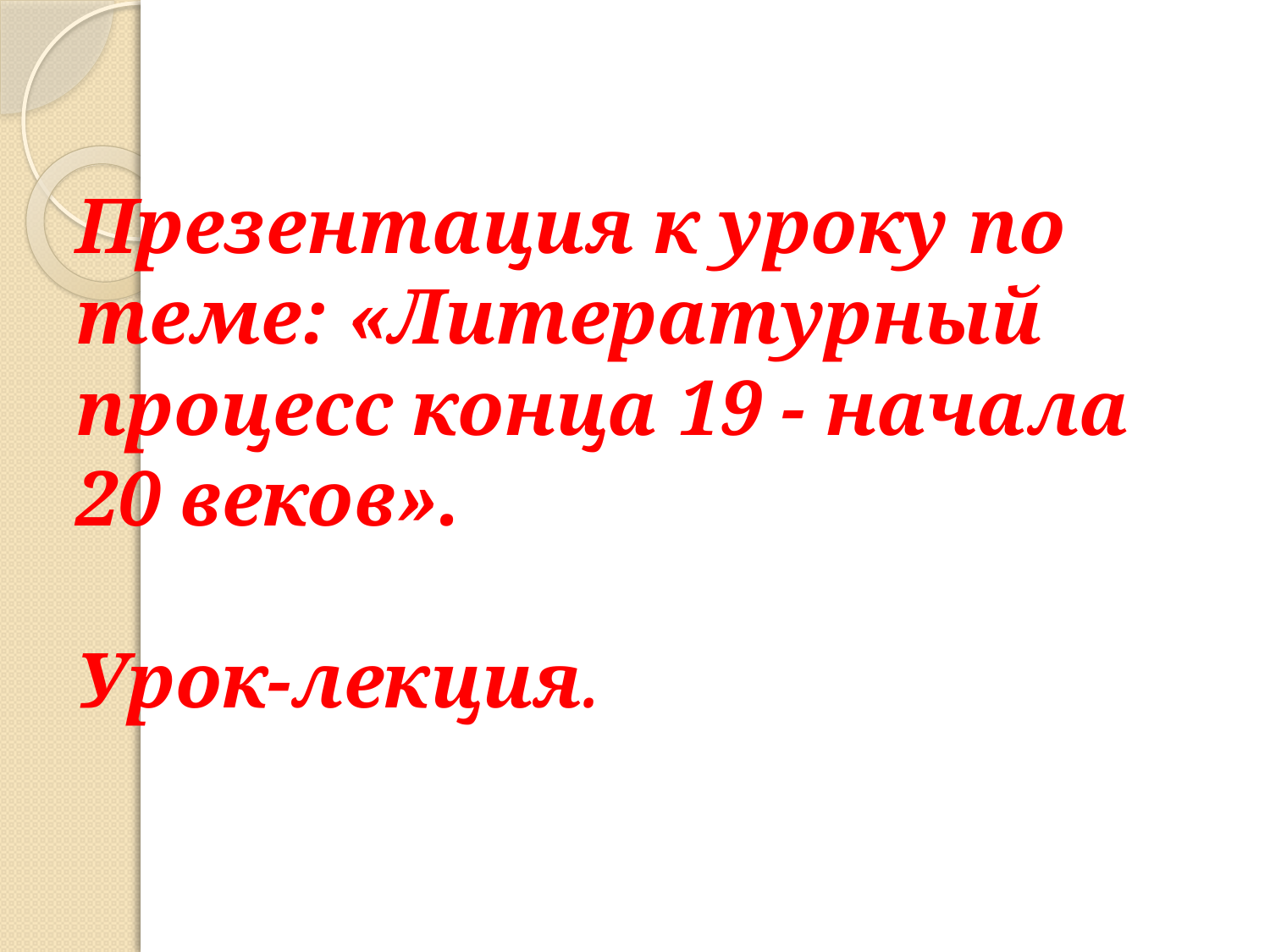

# Презентация к уроку по теме: «Литературный процесс конца 19 - начала 20 веков». Урок-лекция.